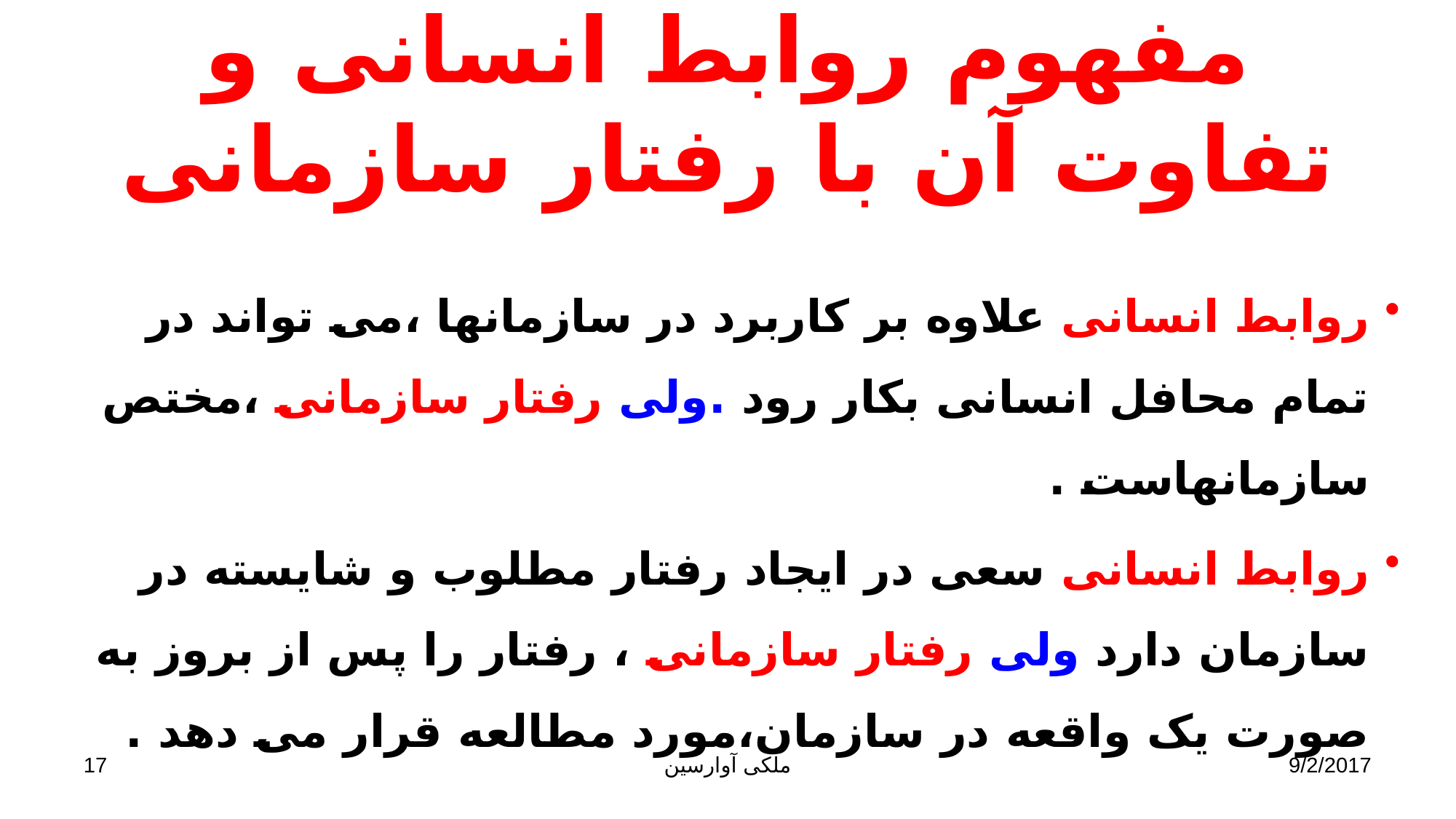

# مفھوم روابط انسانی و تفاوت آن با رفتار سازمانی
روابط انسانی علاوه بر کاربرد در سازمانھا ،می تواند در تمام محافل انسانی بکار رود .ولی رفتار سازمانی ،مختص سازمانھاست .
روابط انسانی سعی در ايجاد رفتار مطلوب و شايسته در سازمان دارد ولی رفتار سازمانی ، رفتار را پس از بروز به صورت يک واقعه در سازمان،مورد مطالعه قرار می دھد .

17
ملکی آوارسین
9/2/2017